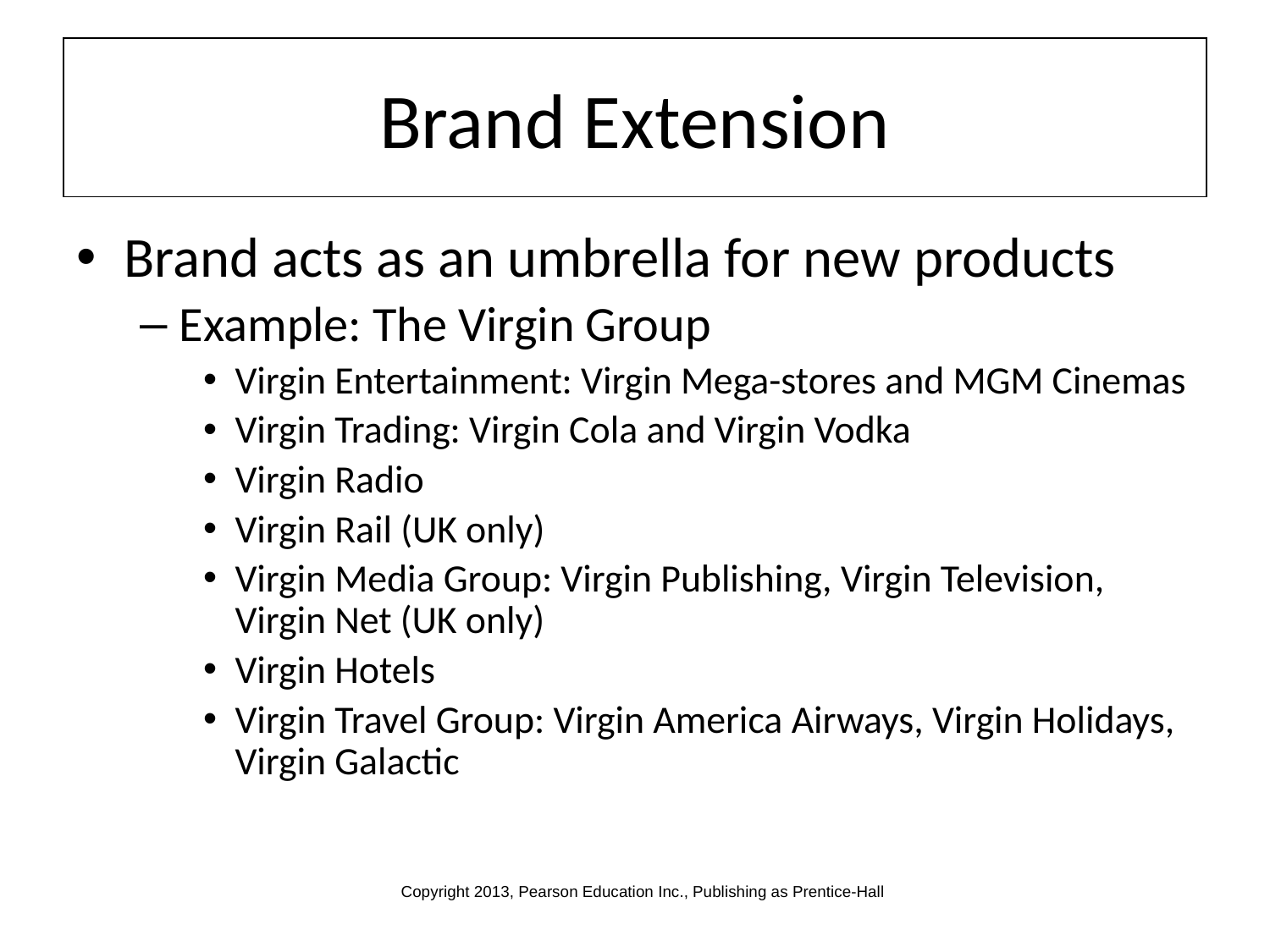

# Brand Extension
Brand acts as an umbrella for new products
Example: The Virgin Group
Virgin Entertainment: Virgin Mega-stores and MGM Cinemas
Virgin Trading: Virgin Cola and Virgin Vodka
Virgin Radio
Virgin Rail (UK only)
Virgin Media Group: Virgin Publishing, Virgin Television, Virgin Net (UK only)
Virgin Hotels
Virgin Travel Group: Virgin America Airways, Virgin Holidays, Virgin Galactic

Copyright 2013, Pearson Education Inc., Publishing as Prentice-Hall